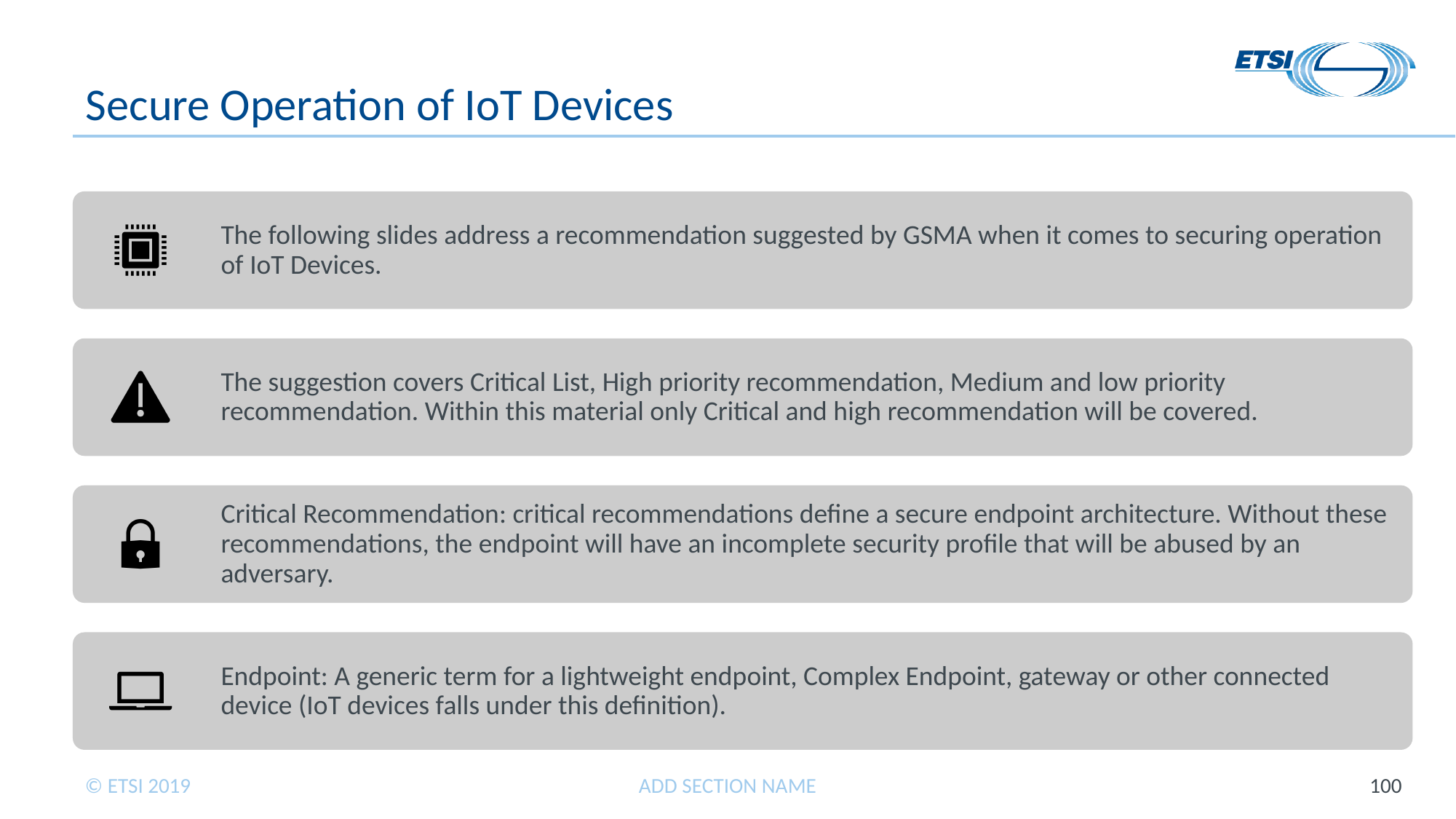

# Secure Operation of IoT Devices
The following slides address a recommendation suggested by GSMA when it comes to securing operation of IoT Devices.
The suggestion covers Critical List, High priority recommendation, Medium and low priority recommendation. Within this material only Critical and high recommendation will be covered.
Critical Recommendation: critical recommendations define a secure endpoint architecture. Without these recommendations, the endpoint will have an incomplete security profile that will be abused by an adversary.
Endpoint: A generic term for a lightweight endpoint, Complex Endpoint, gateway or other connected device (IoT devices falls under this definition).
ADD SECTION NAME